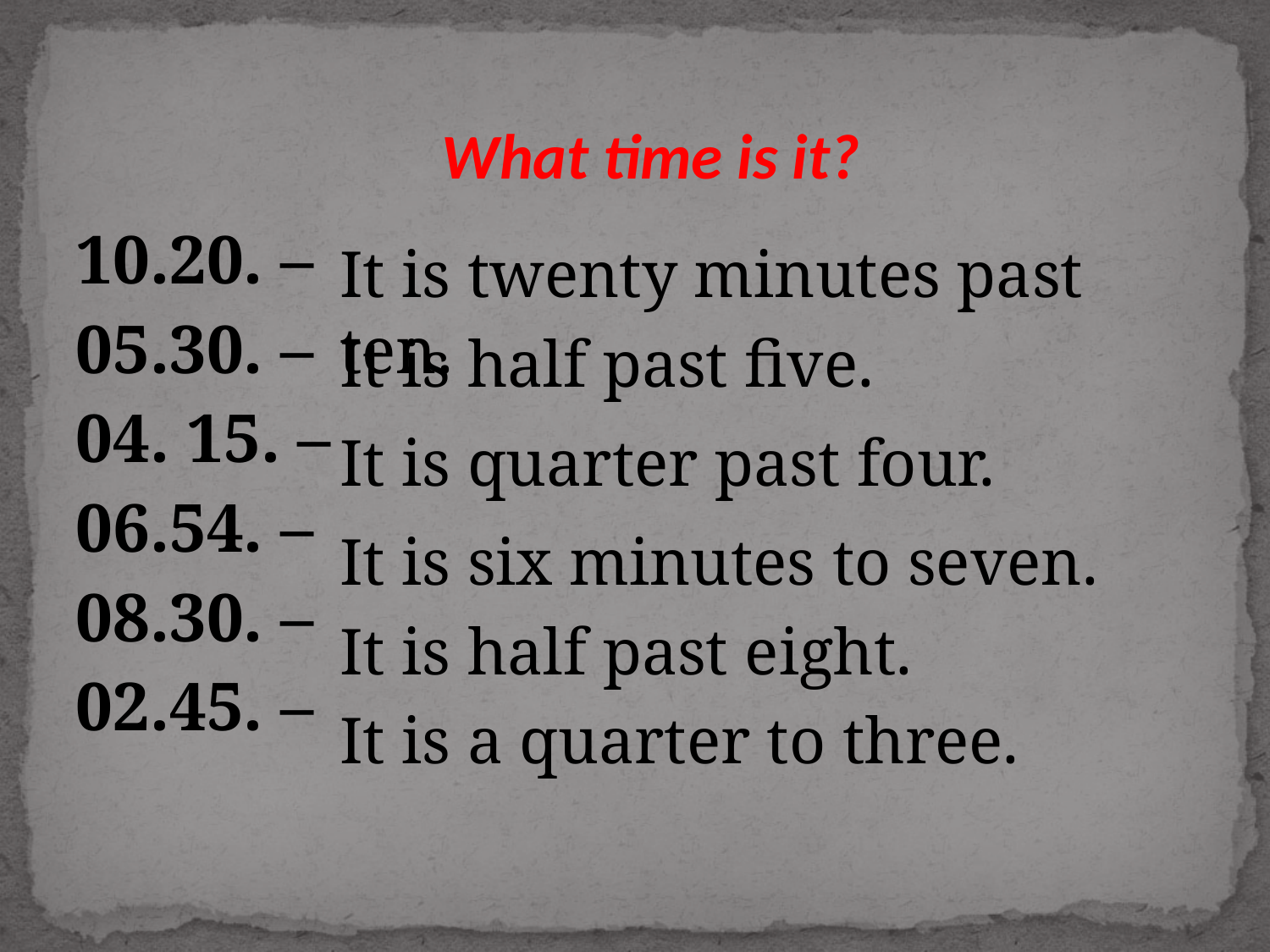

What time is it?
10.20. –
05.30. –
04. 15. –
06.54. –
08.30. –
02.45. –

It is twenty minutes past ten.
It is half past five.
It is quarter past four.
It is six minutes to seven.
It is half past eight.
It is a quarter to three.